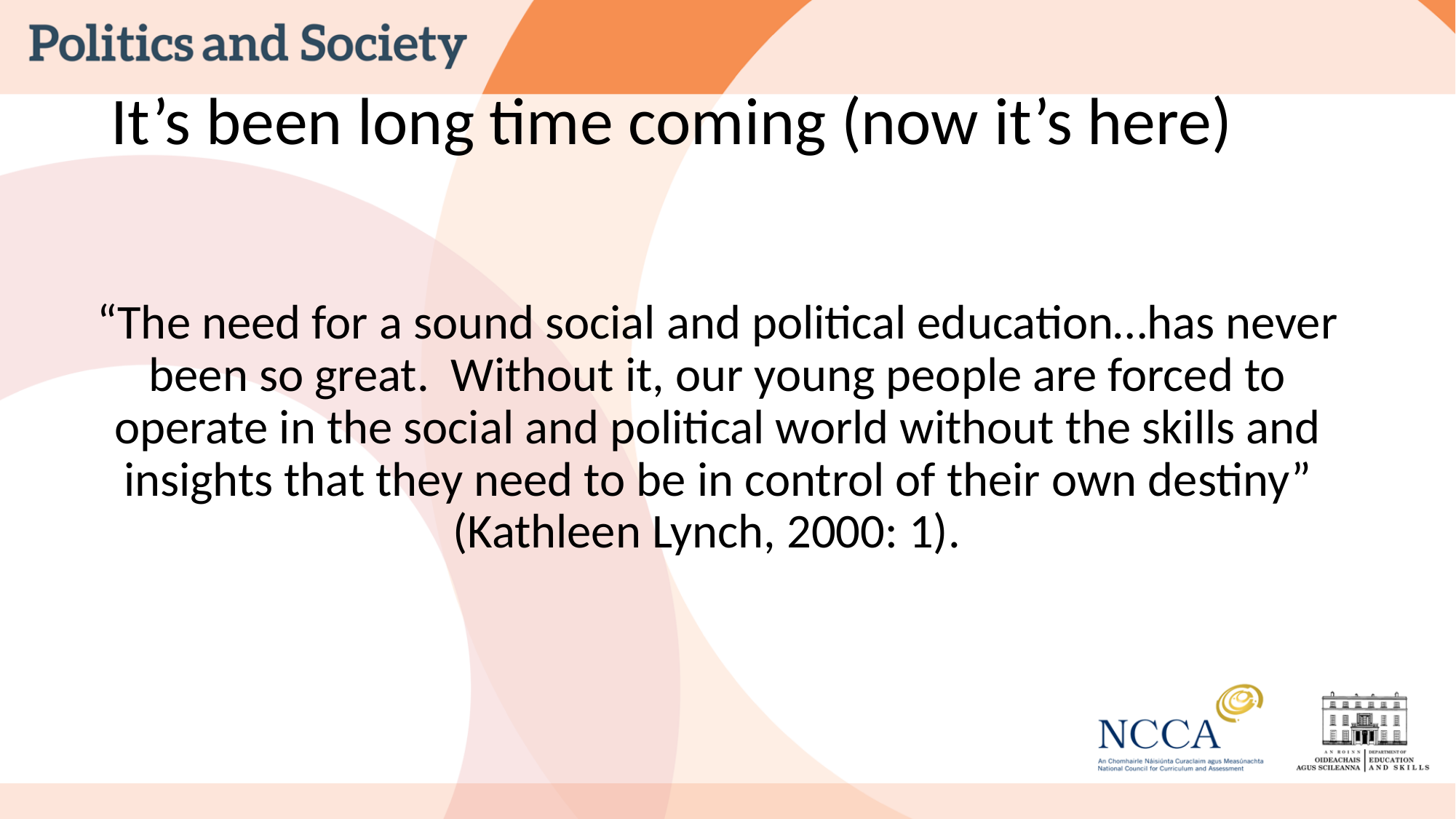

# It’s been long time coming (now it’s here)

“The need for a sound social and political education…has never been so great.  Without it, our young people are forced to operate in the social and political world without the skills and insights that they need to be in control of their own destiny” (Kathleen Lynch, 2000: 1).